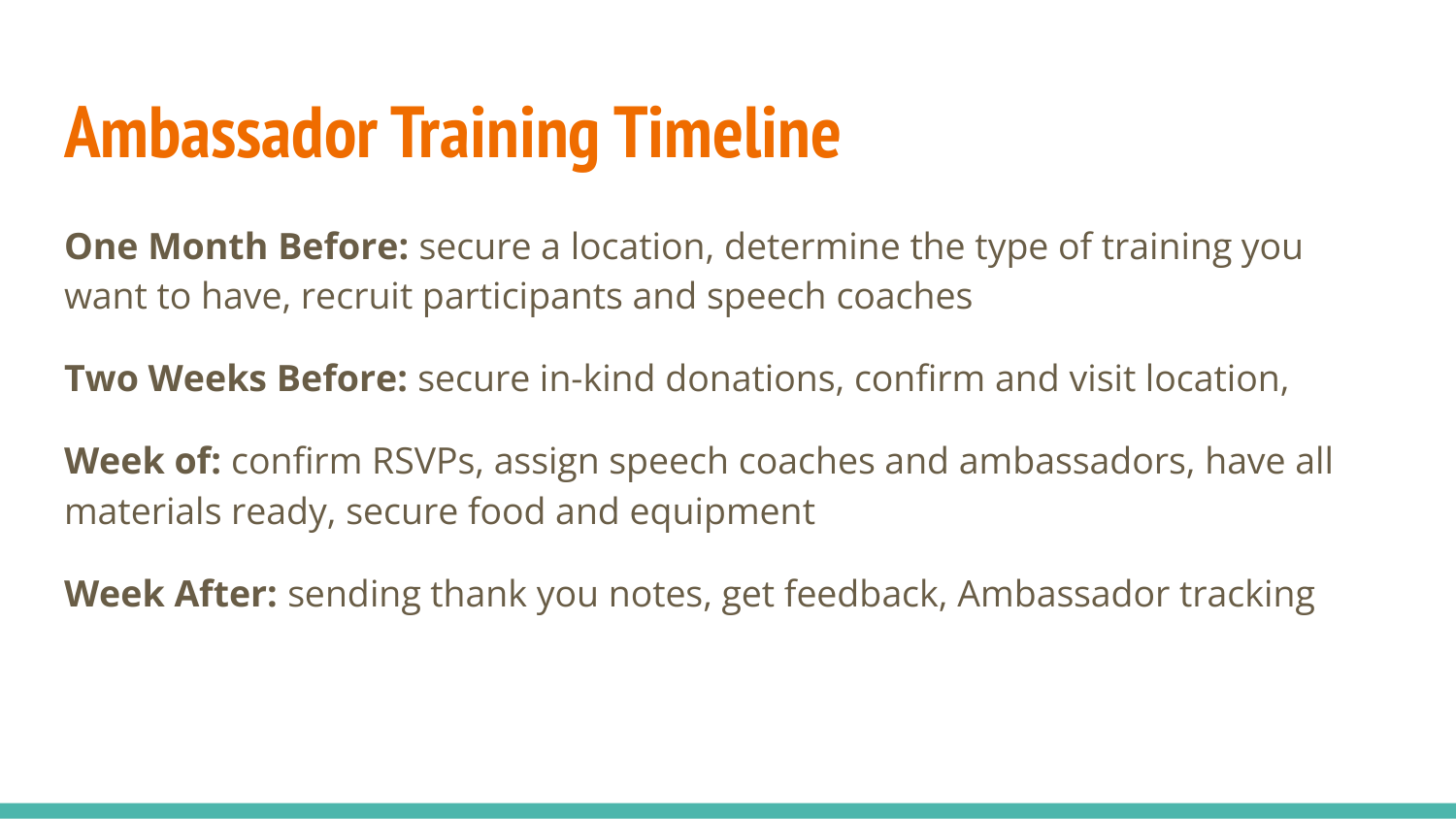

# Ambassador Training Timeline
One Month Before: secure a location, determine the type of training you want to have, recruit participants and speech coaches
Two Weeks Before: secure in-kind donations, confirm and visit location,
Week of: confirm RSVPs, assign speech coaches and ambassadors, have all materials ready, secure food and equipment
Week After: sending thank you notes, get feedback, Ambassador tracking